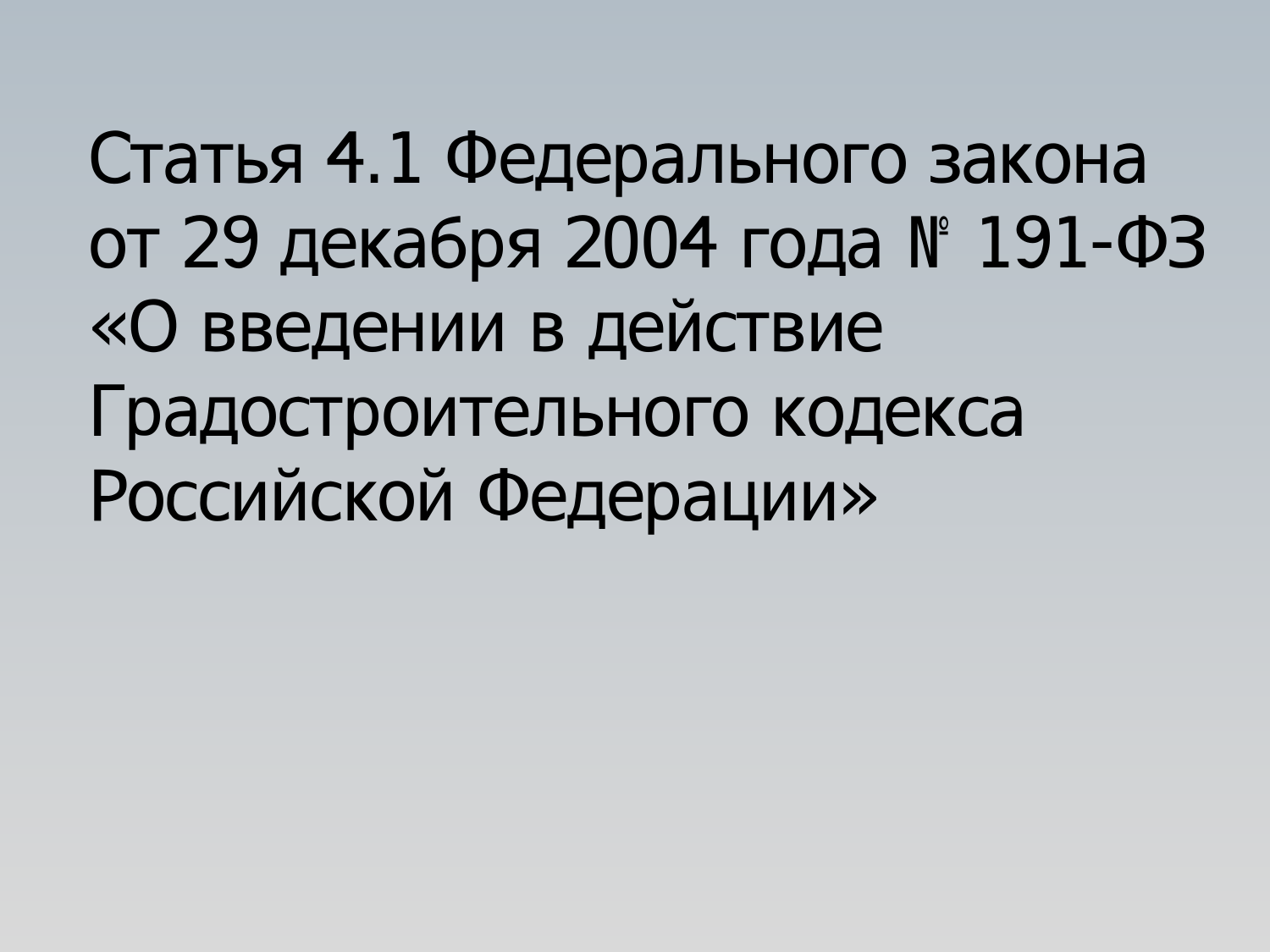

#
Статья 4.1 Федерального закона от 29 декабря 2004 года № 191-ФЗ «О введении в действие Градостроительного кодекса Российской Федерации»